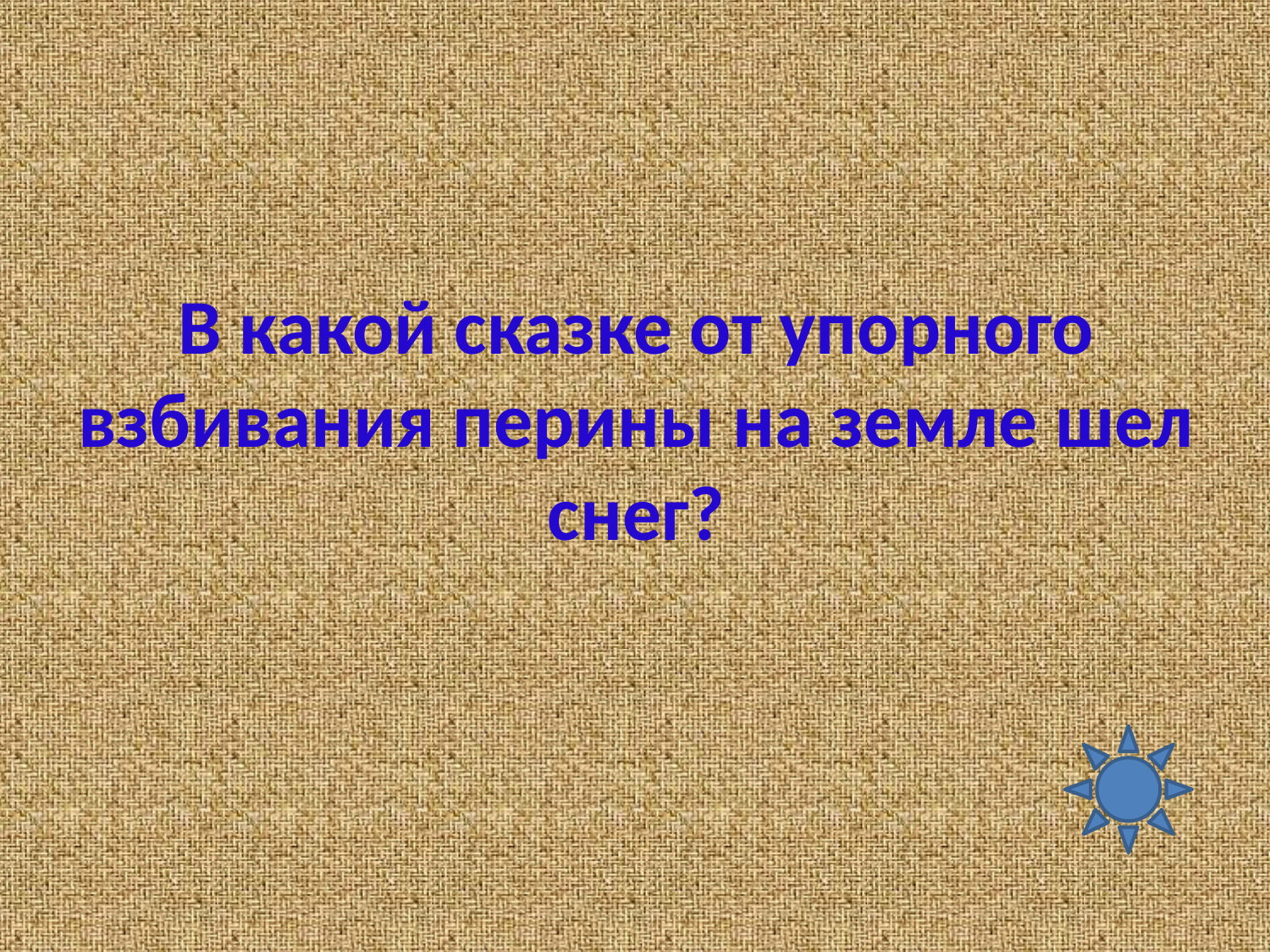

# В какой сказке от упорного взбивания перины на земле шел снег?